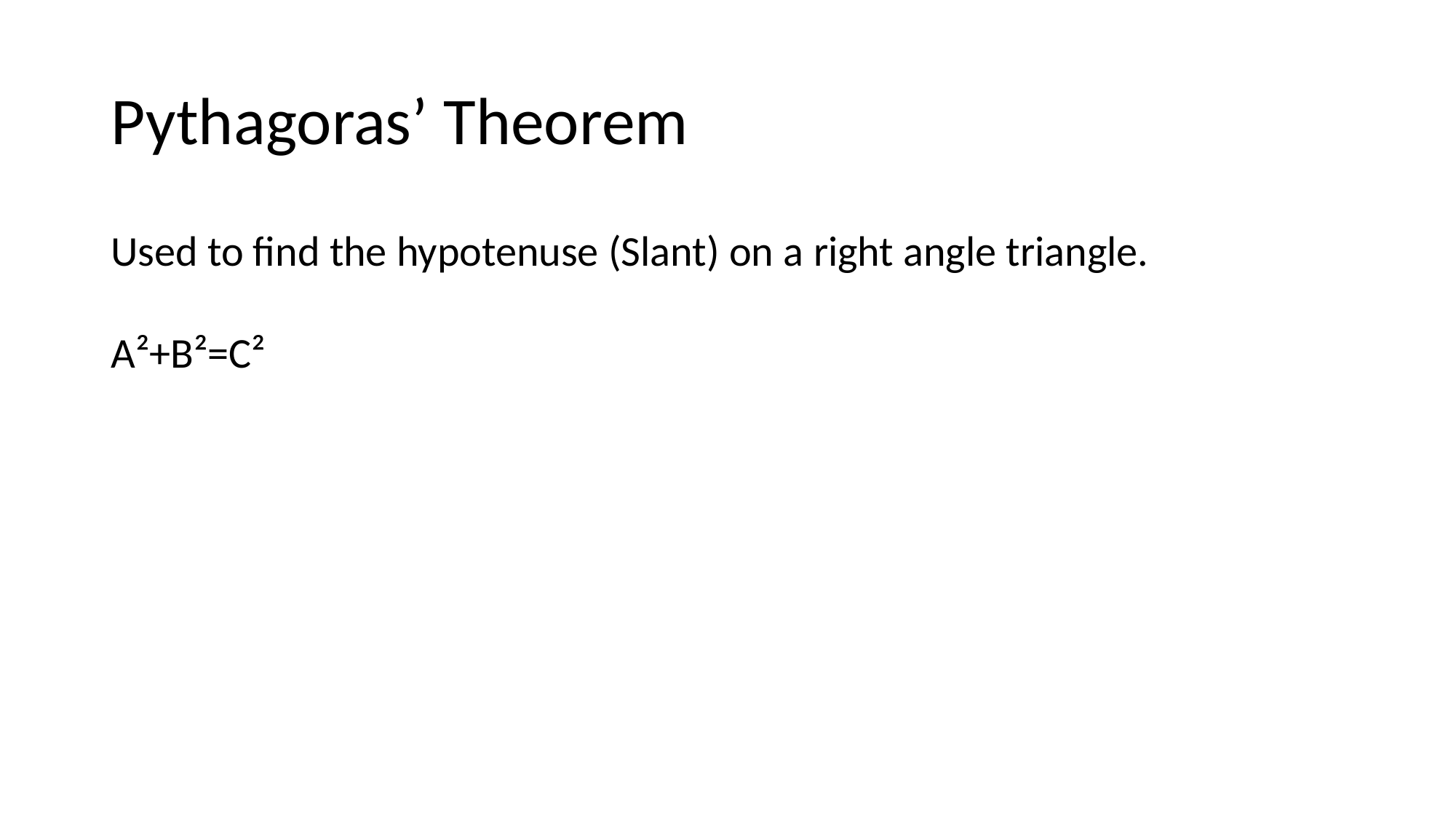

# Pythagoras’ Theorem
Used to find the hypotenuse (Slant) on a right angle triangle.

A²+B²=C²